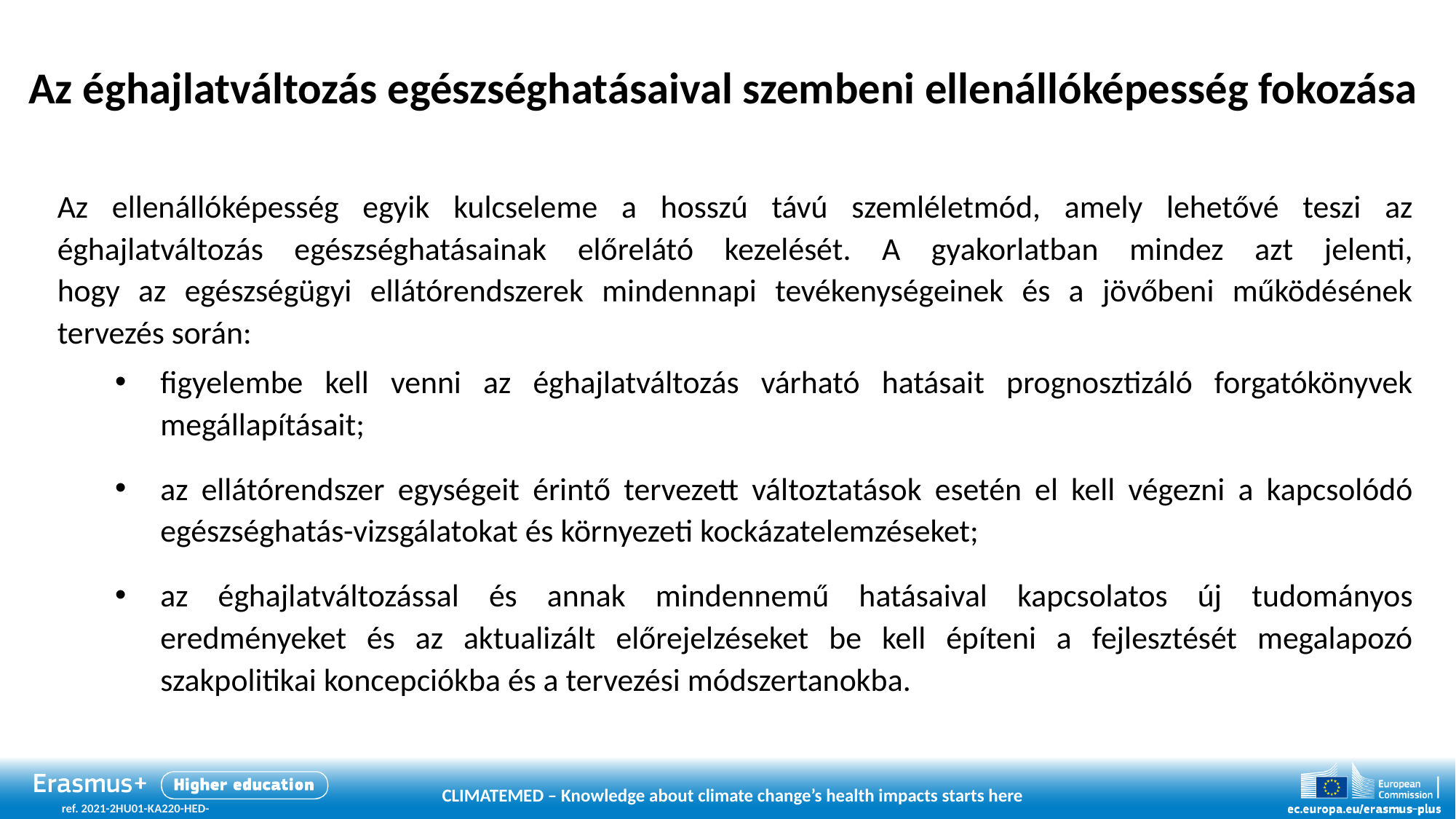

# Az éghajlatváltozás egészséghatásaival szembeni ellenállóképesség fokozása
Az ellenállóképesség egyik kulcseleme a hosszú távú szemléletmód, amely lehetővé teszi az éghajlatváltozás egészséghatásainak előrelátó kezelését. A gyakorlatban mindez azt jelenti,
hogy az egészségügyi ellátórendszerek mindennapi tevékenységeinek és a jövőbeni működésének tervezés során:
figyelembe kell venni az éghajlatváltozás várható hatásait prognosztizáló forgatókönyvek megállapításait;
az ellátórendszer egységeit érintő tervezett változtatások esetén el kell végezni a kapcsolódó egészséghatás-vizsgálatokat és környezeti kockázatelemzéseket;
az éghajlatváltozással és annak mindennemű hatásaival kapcsolatos új tudományos eredményeket és az aktualizált előrejelzéseket be kell építeni a fejlesztését megalapozó szakpolitikai koncepciókba és a tervezési módszertanokba.